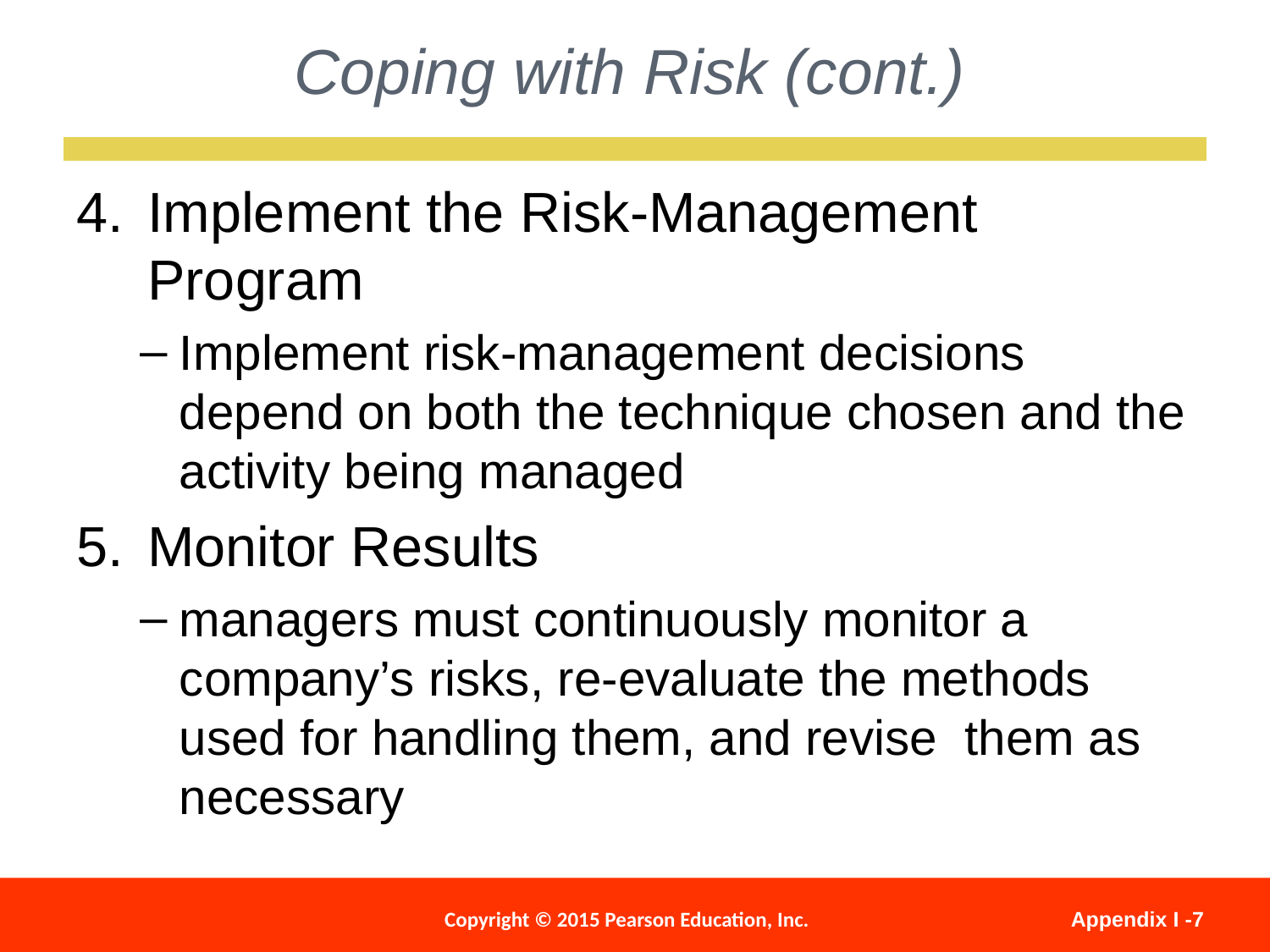

Coping with Risk (cont.)
Implement the Risk-Management Program
Implement risk-management decisions depend on both the technique chosen and the activity being managed
Monitor Results
managers must continuously monitor a company’s risks, re-evaluate the methods used for handling them, and revise  them as necessary